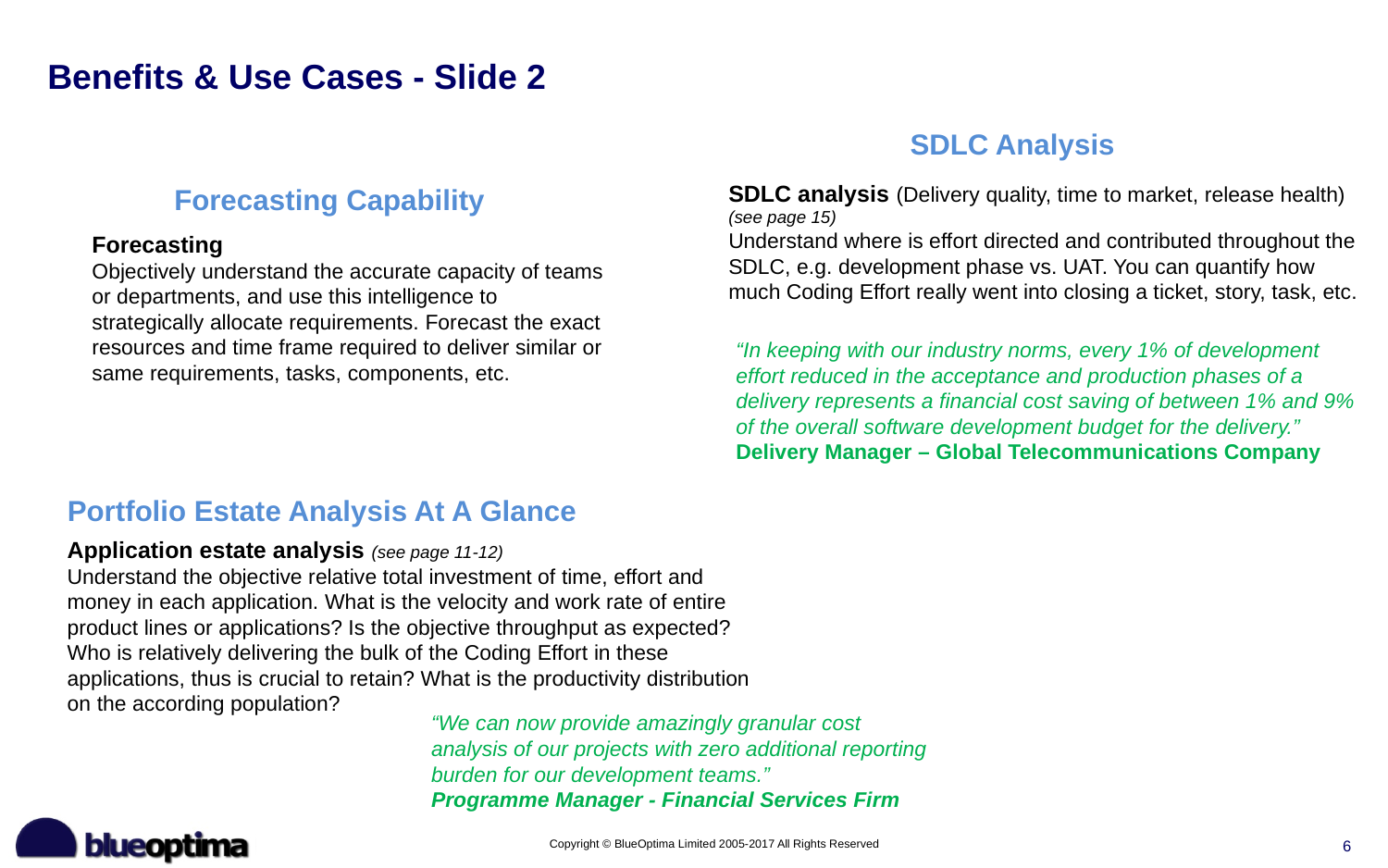

Benefits & Use Cases - Slide 2
SDLC Analysis
Forecasting Capability
SDLC analysis (Delivery quality, time to market, release health) (see page 15)
Understand where is effort directed and contributed throughout the SDLC, e.g. development phase vs. UAT. You can quantify how much Coding Effort really went into closing a ticket, story, task, etc.
Forecasting
Objectively understand the accurate capacity of teams or departments, and use this intelligence to strategically allocate requirements. Forecast the exact resources and time frame required to deliver similar or same requirements, tasks, components, etc.
“In keeping with our industry norms, every 1% of development effort reduced in the acceptance and production phases of a delivery represents a financial cost saving of between 1% and 9% of the overall software development budget for the delivery.”
Delivery Manager – Global Telecommunications Company
Portfolio Estate Analysis At A Glance
Application estate analysis (see page 11-12)
Understand the objective relative total investment of time, effort and money in each application. What is the velocity and work rate of entire product lines or applications? Is the objective throughput as expected?
Who is relatively delivering the bulk of the Coding Effort in these applications, thus is crucial to retain? What is the productivity distribution on the according population?
“We can now provide amazingly granular cost analysis of our projects with zero additional reporting burden for our development teams.”
Programme Manager - Financial Services Firm